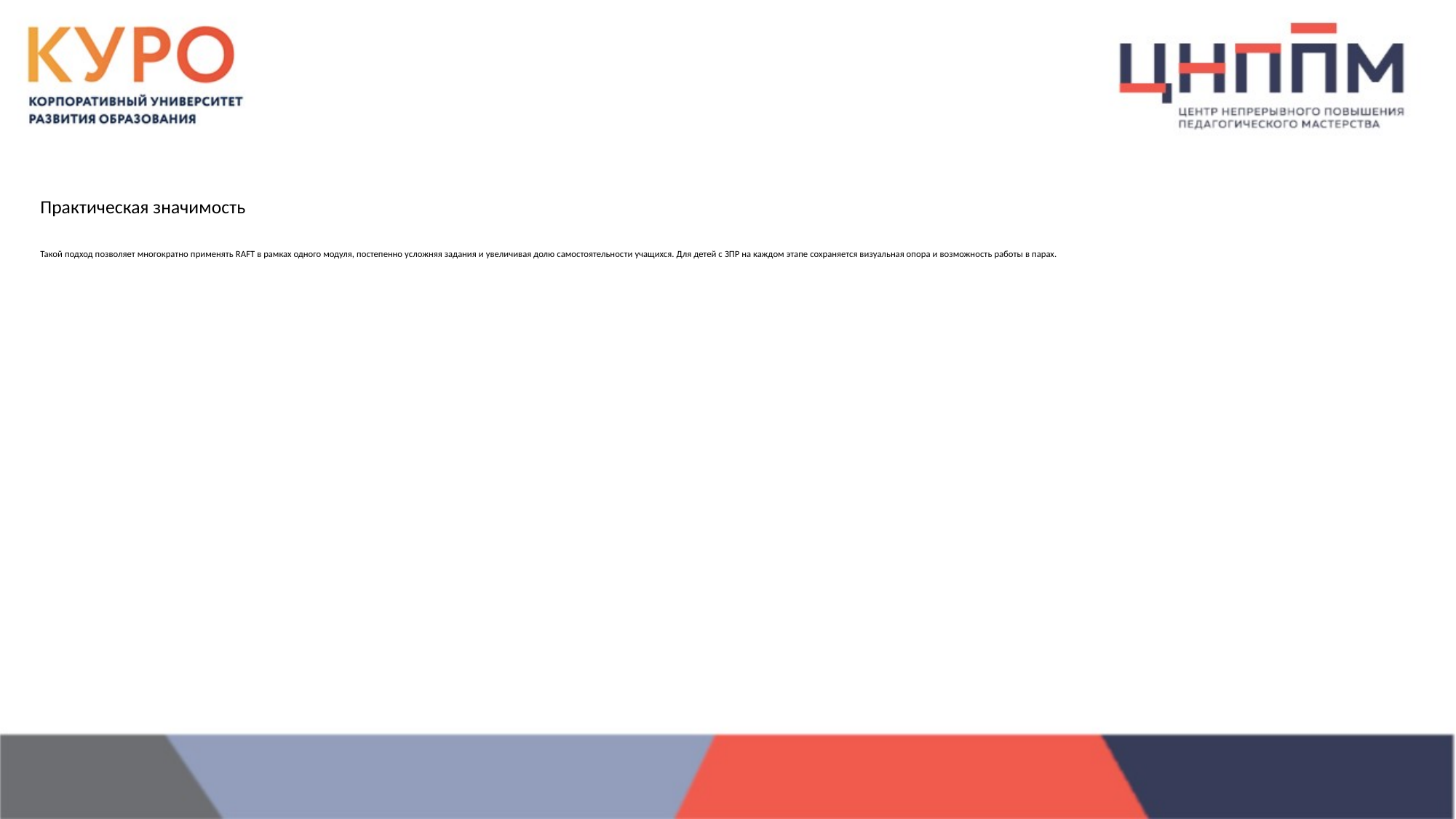

Практическая значимость
Такой подход позволяет многократно применять RAFT в рамках одного модуля, постепенно усложняя задания и увеличивая долю самостоятельности учащихся. Для детей с ЗПР на каждом этапе сохраняется визуальная опора и возможность работы в парах.